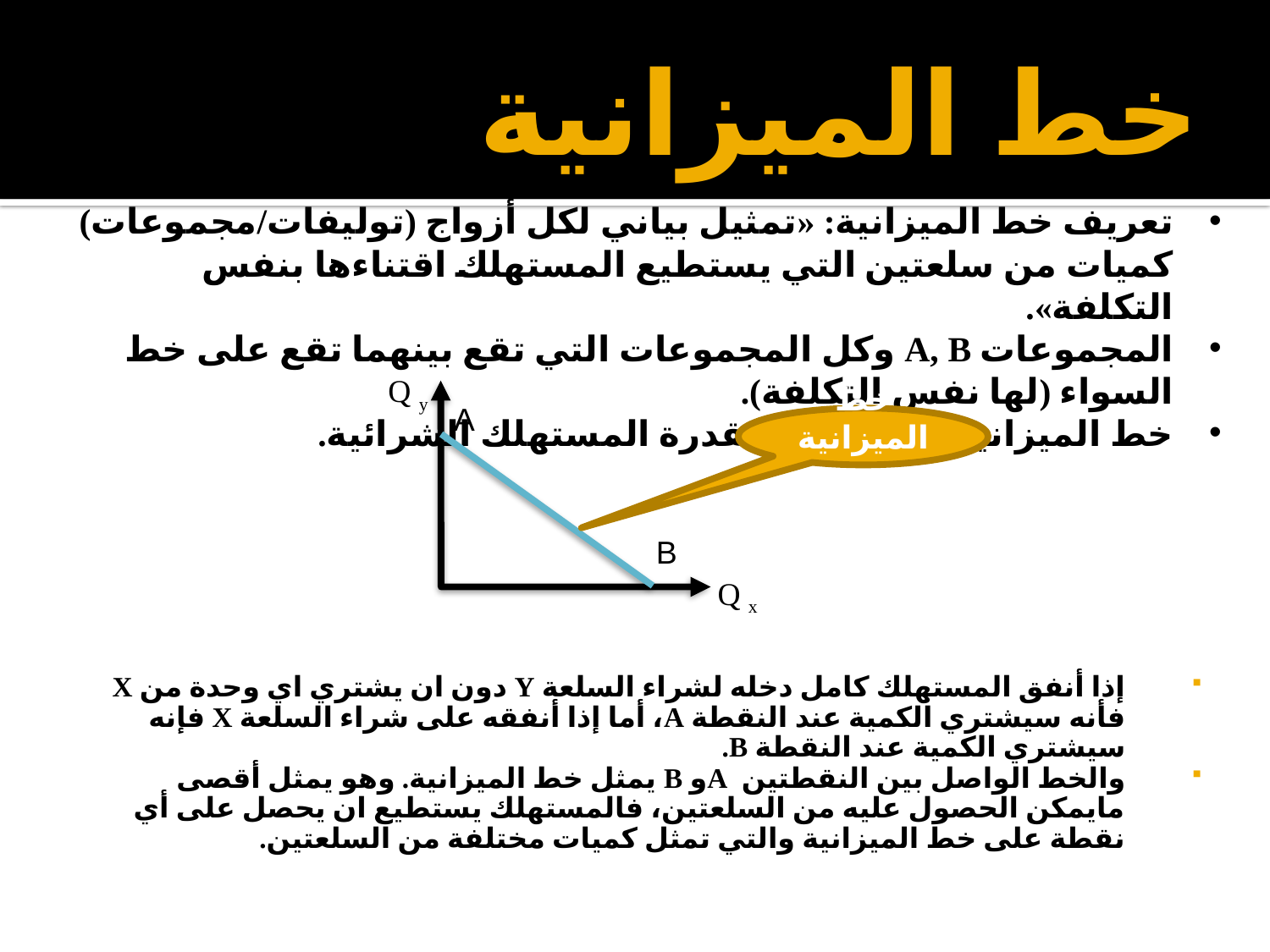

# خط الميزانية
تعريف خط الميزانية: «تمثيل بياني لكل أزواج (توليفات/مجموعات) كميات من سلعتين التي يستطيع المستهلك اقتناءها بنفس التكلفة».
المجموعات A, B وكل المجموعات التي تقع بينهما تقع على خط السواء (لها نفس التكلفة).
خط الميزانية يبين فقط مقدرة المستهلك الشرائية.

إذا أنفق المستهلك كامل دخله لشراء السلعة Y دون ان يشتري اي وحدة من X فأنه سيشتري الكمية عند النقطة A، أما إذا أنفقه على شراء السلعة X فإنه سيشتري الكمية عند النقطة B.
والخط الواصل بين النقطتين  Aو B يمثل خط الميزانية. وهو يمثل أقصى مايمكن الحصول عليه من السلعتين، فالمستهلك يستطيع ان يحصل على أي نقطة على خط الميزانية والتي تمثل كميات مختلفة من السلعتين.

Q y

A
B
Q x
خط الميزانية